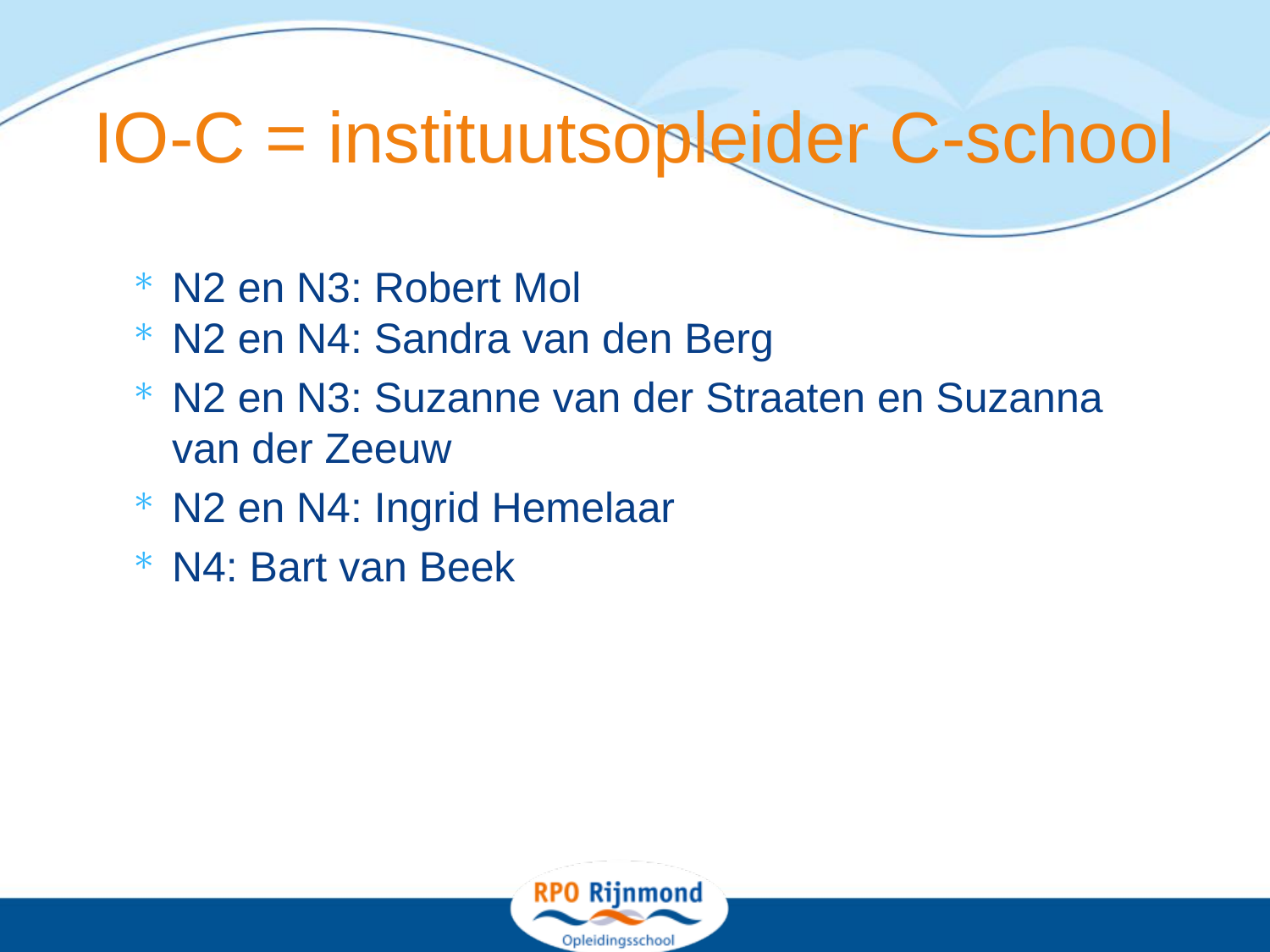

# IO-C = instituutsopleider C-school
N2 en N3: Robert Mol
N2 en N4: Sandra van den Berg
N2 en N3: Suzanne van der Straaten en Suzanna van der Zeeuw
N2 en N4: Ingrid Hemelaar
N4: Bart van Beek